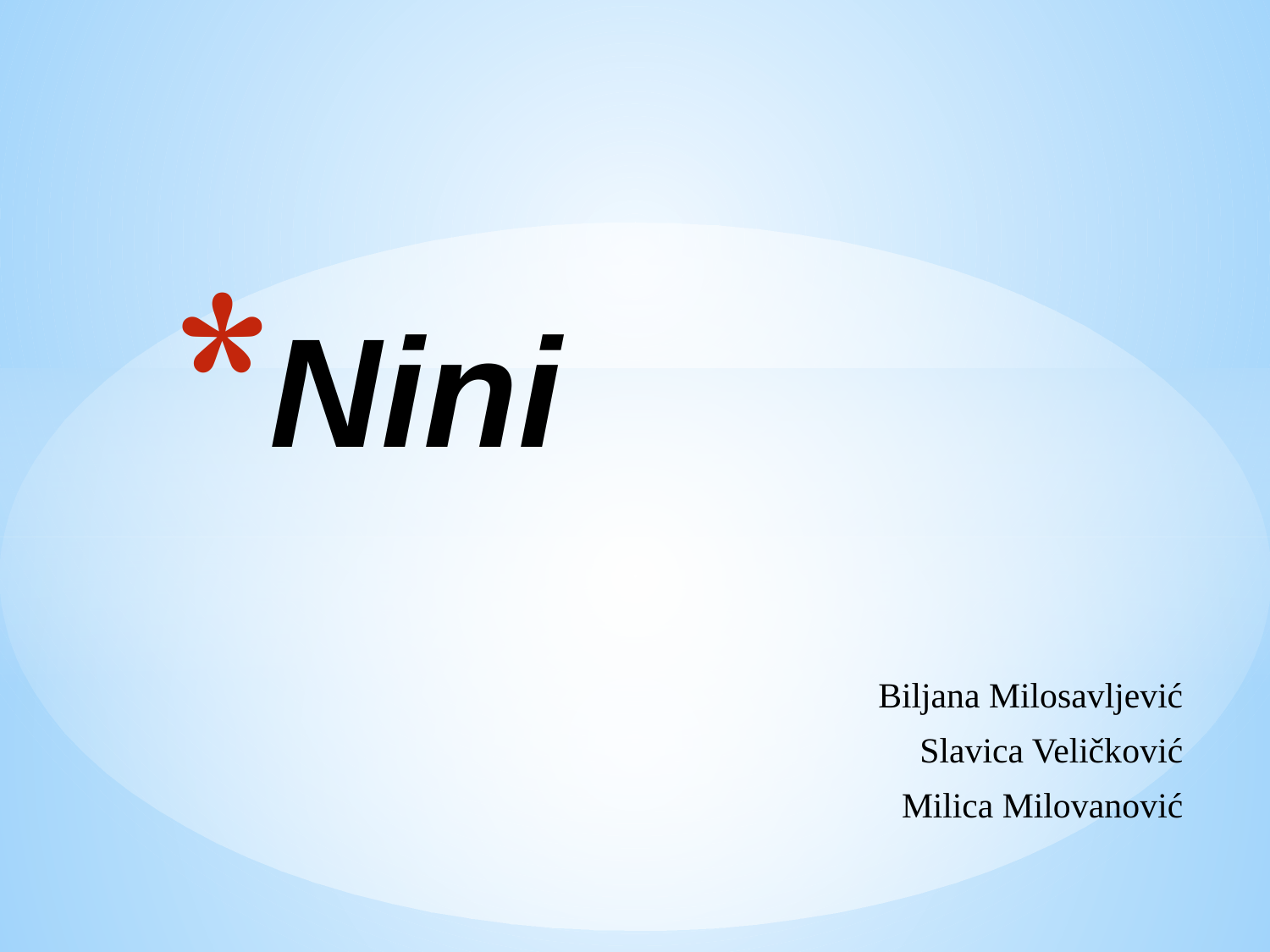

# Nini
Biljana Milosavljević
Slavica Veličković
Milica Milovanović